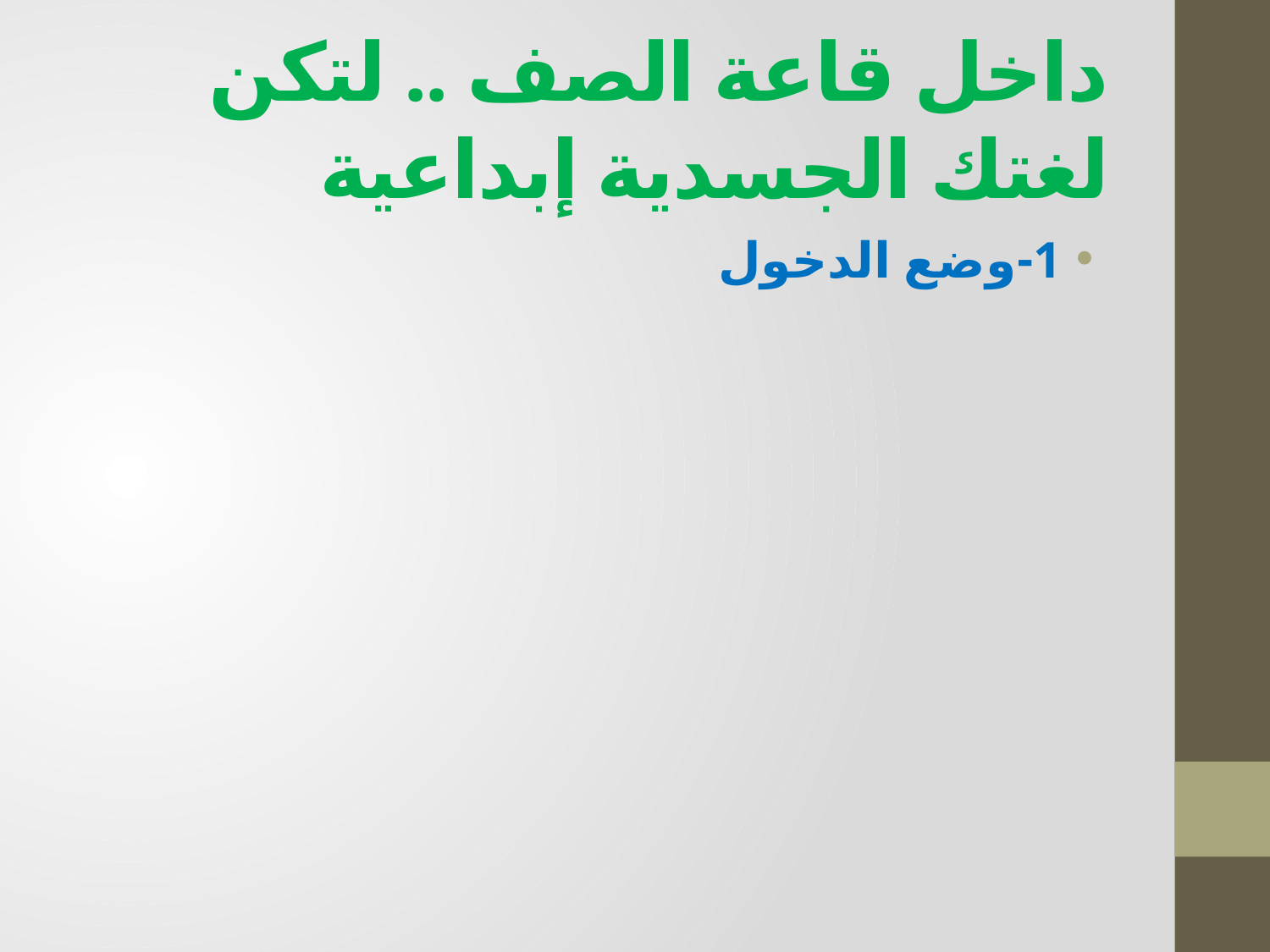

# داخل قاعة الصف .. لتكن لغتك الجسدية إبداعية
1-وضع الدخول